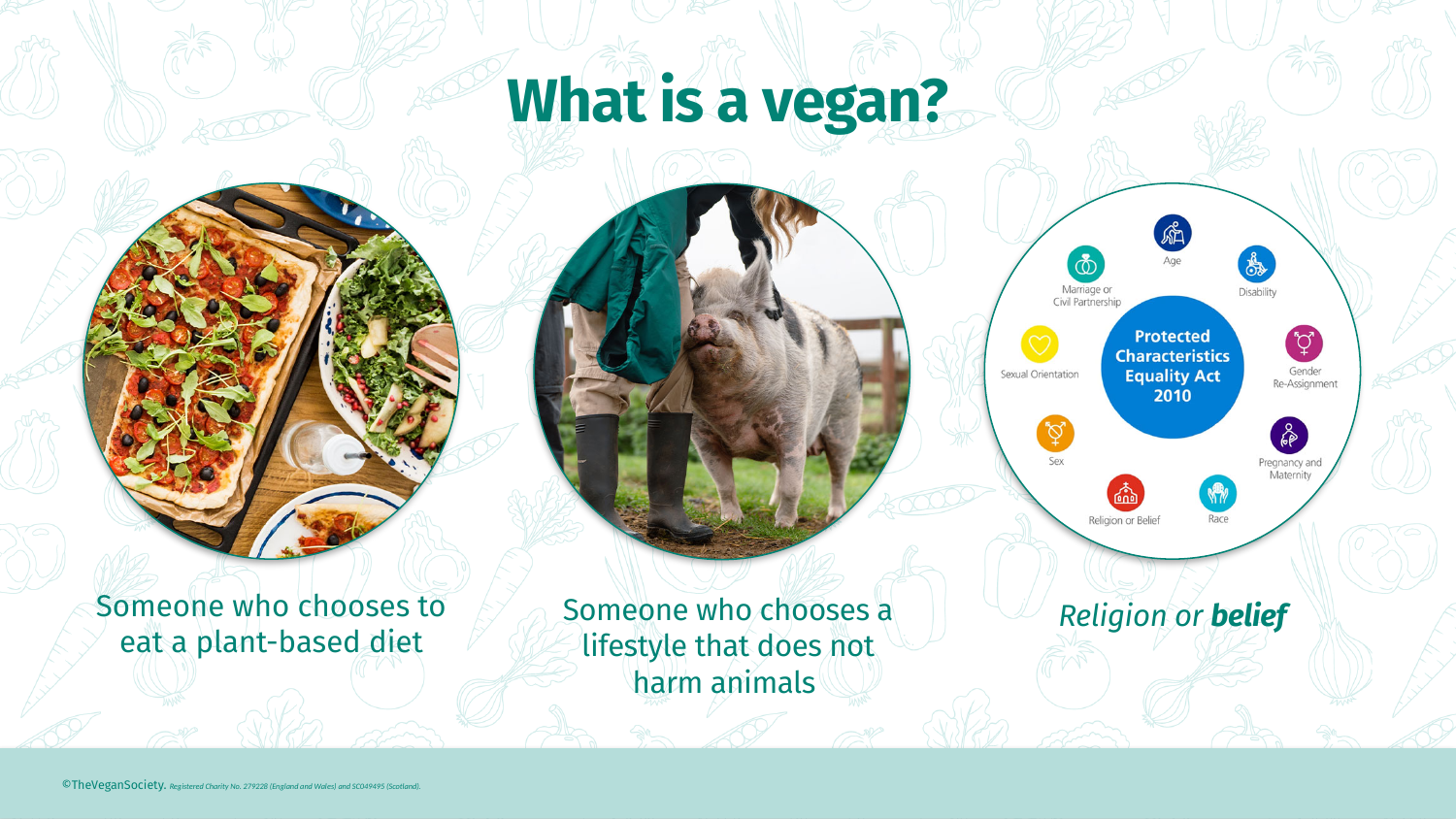

# What is a vegan?

Someone who chooses to eat a plant-based diet
Someone who chooses a lifestyle that does not harm animals
Religion or belief